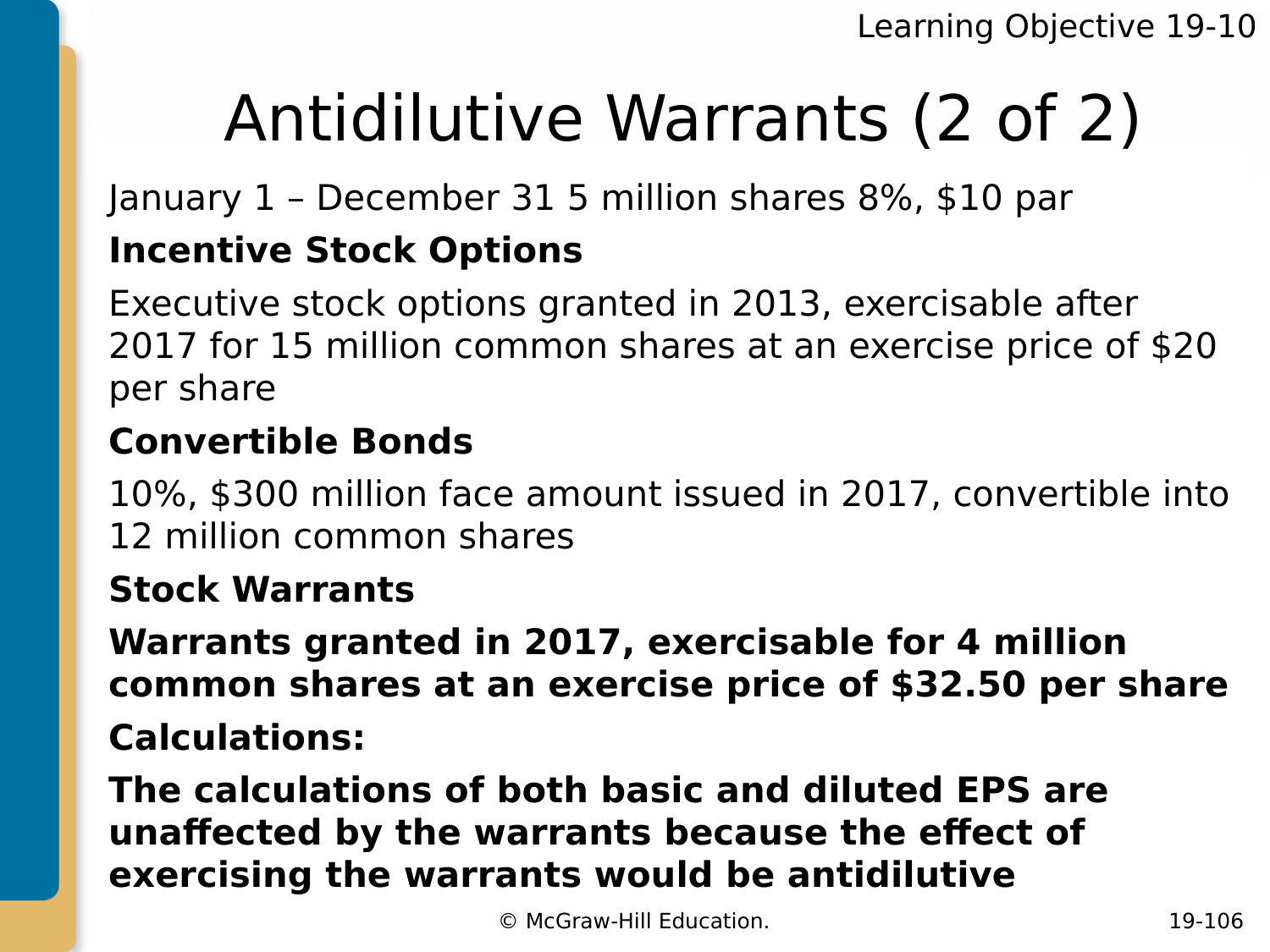

Learning Objective 19-10
# Antidilutive Warrants (2 of 2)
January 1 – December 31 5 million shares 8%, $10 par
Incentive Stock Options
Executive stock options granted in 2013, exercisable after 2017 for 15 million common shares at an exercise price of $20 per share
Convertible Bonds
10%, $300 million face amount issued in 2017, convertible into 12 million common shares
Stock Warrants
Warrants granted in 2017, exercisable for 4 million common shares at an exercise price of $32.50 per share
Calculations:
The calculations of both basic and diluted EPS are unaffected by the warrants because the effect of exercising the warrants would be antidilutive